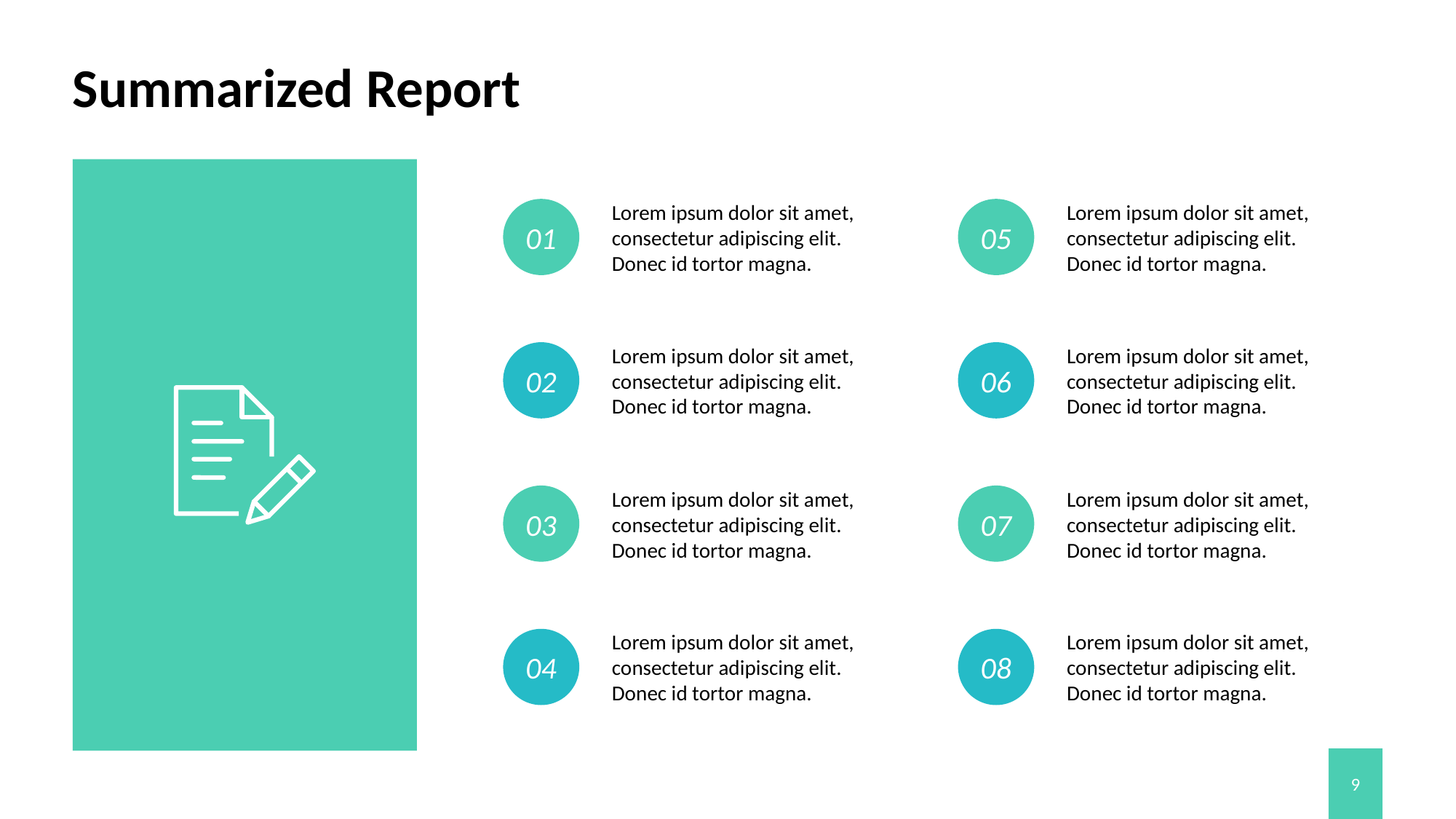

# Summarized Report

Lorem ipsum dolor sit amet, consectetur adipiscing elit. Donec id tortor magna.
01
Lorem ipsum dolor sit amet, consectetur adipiscing elit. Donec id tortor magna.
02
Lorem ipsum dolor sit amet, consectetur adipiscing elit. Donec id tortor magna.
03
Lorem ipsum dolor sit amet, consectetur adipiscing elit. Donec id tortor magna.
04
Lorem ipsum dolor sit amet, consectetur adipiscing elit. Donec id tortor magna.
05
Lorem ipsum dolor sit amet, consectetur adipiscing elit. Donec id tortor magna.
06
Lorem ipsum dolor sit amet, consectetur adipiscing elit. Donec id tortor magna.
07
Lorem ipsum dolor sit amet, consectetur adipiscing elit. Donec id tortor magna.
08
9